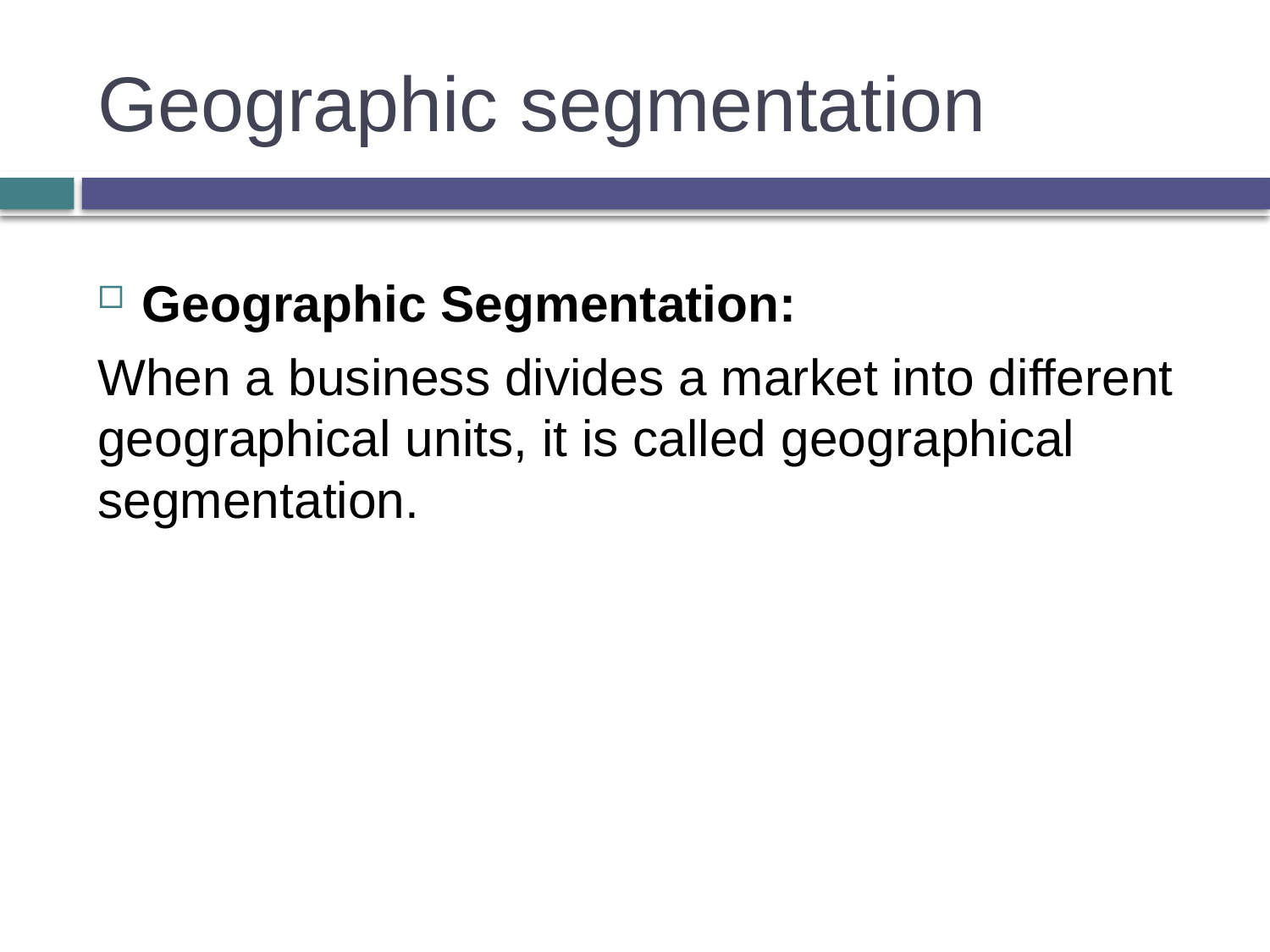

# Geographic segmentation
Geographic Segmentation:
When a business divides a market into different geographical units, it is called geographical segmentation.